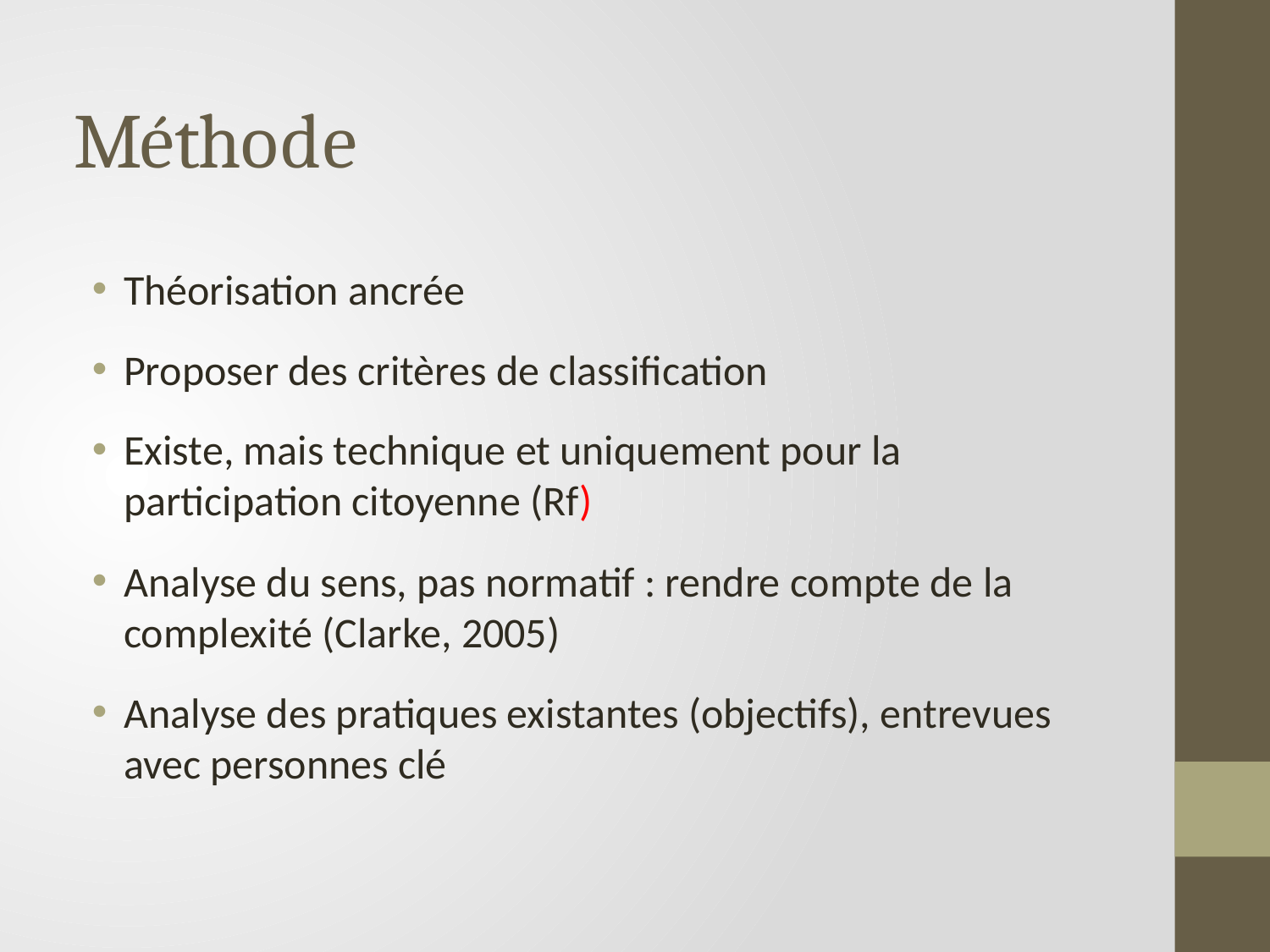

# Méthode
Théorisation ancrée
Proposer des critères de classification
Existe, mais technique et uniquement pour la participation citoyenne (Rf)
Analyse du sens, pas normatif : rendre compte de la complexité (Clarke, 2005)
Analyse des pratiques existantes (objectifs), entrevues avec personnes clé